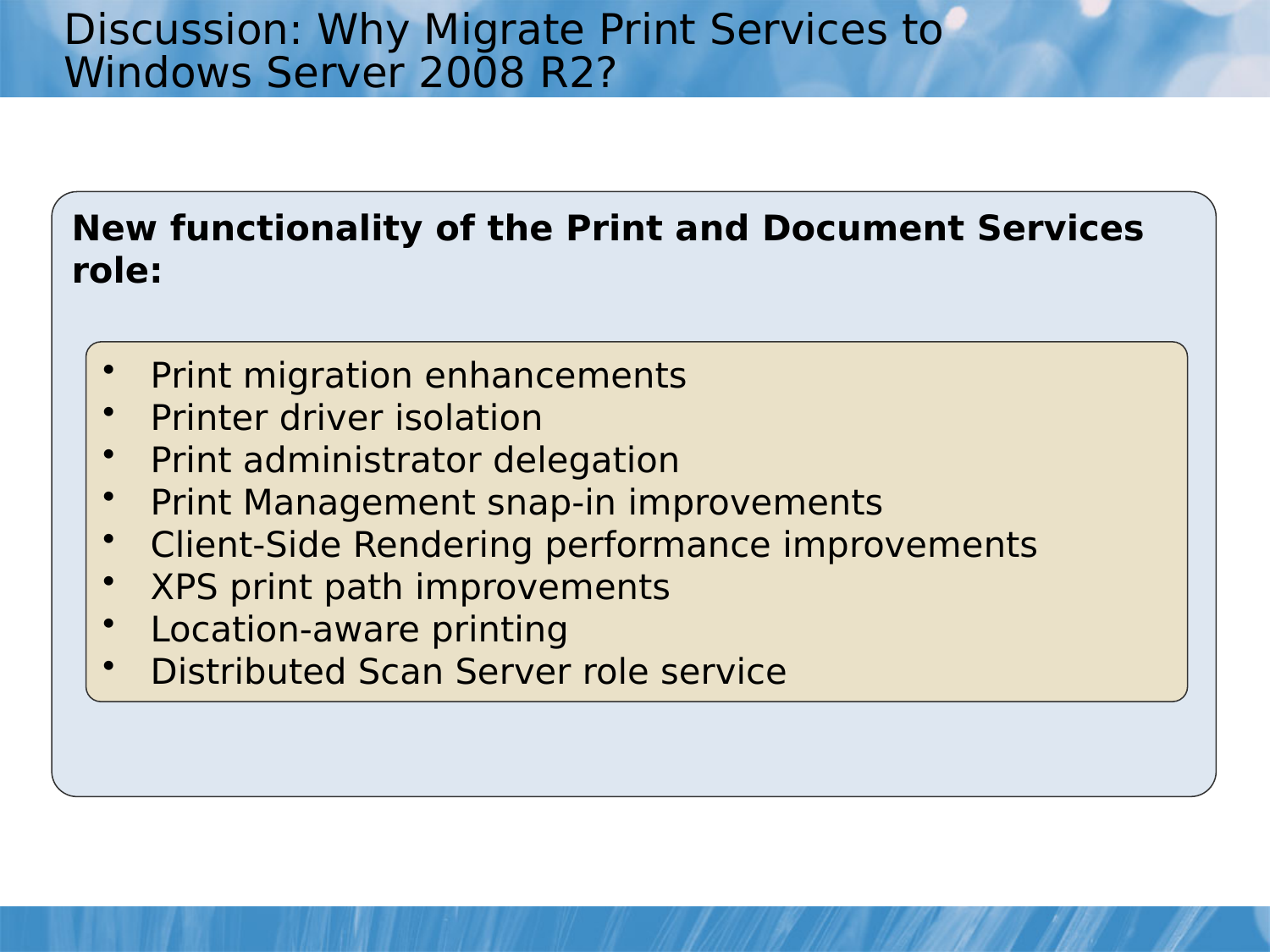

# Discussion: Why Migrate Print Services to Windows Server 2008 R2?
New functionality of the Print and Document Services role:
Print migration enhancements
Printer driver isolation
Print administrator delegation
Print Management snap-in improvements
Client-Side Rendering performance improvements
XPS print path improvements
Location-aware printing
Distributed Scan Server role service